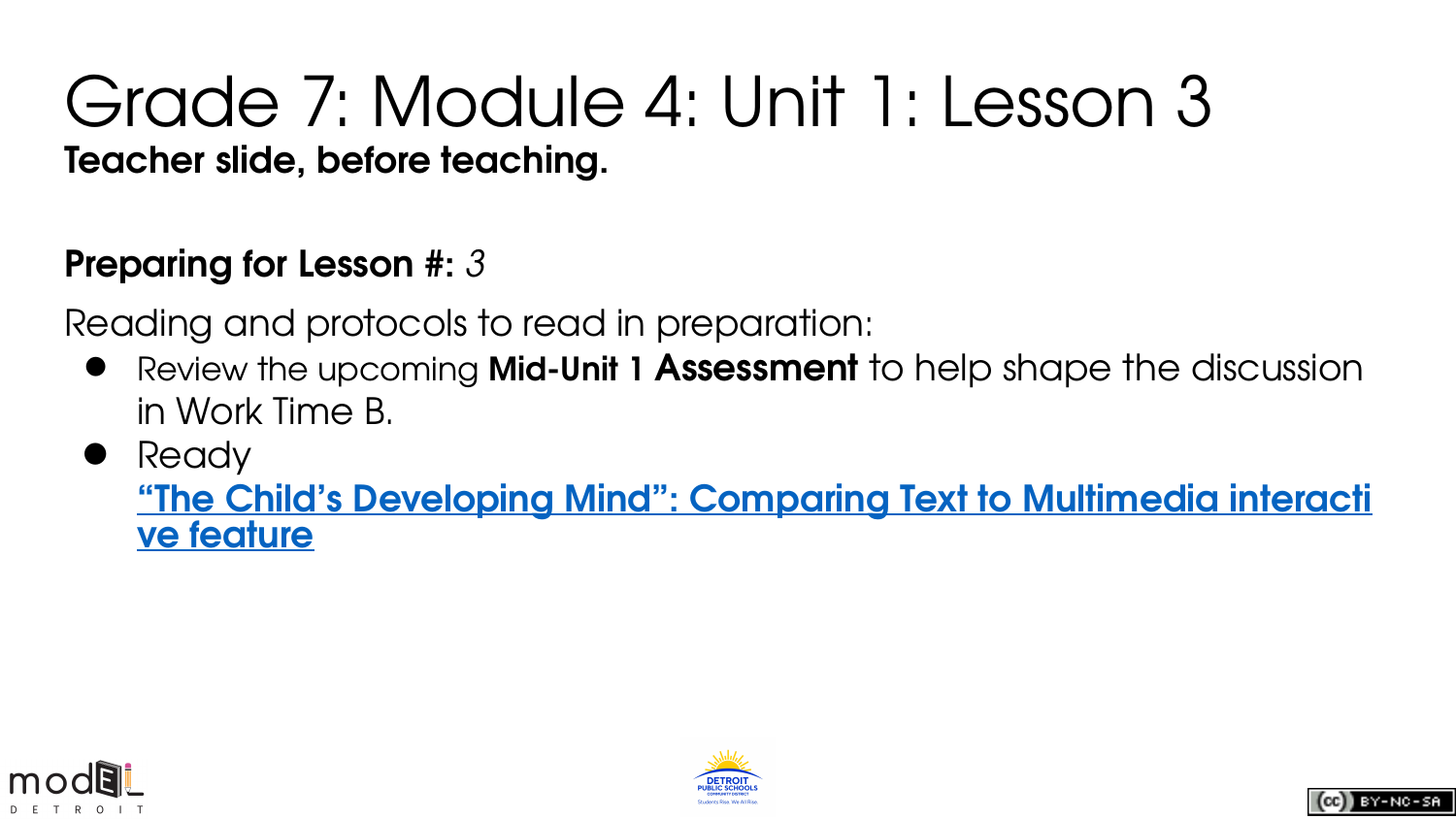

Grade 7: Module 4: Unit 1: Lesson 3
Teacher slide, before teaching.

Preparing for Lesson #: 3
Reading and protocols to read in preparation:
Review the upcoming Mid-Unit 1 Assessment to help shape the discussion in Work Time B.
Ready “The Child’s Developing Mind”: Comparing Text to Multimedia interactive feature